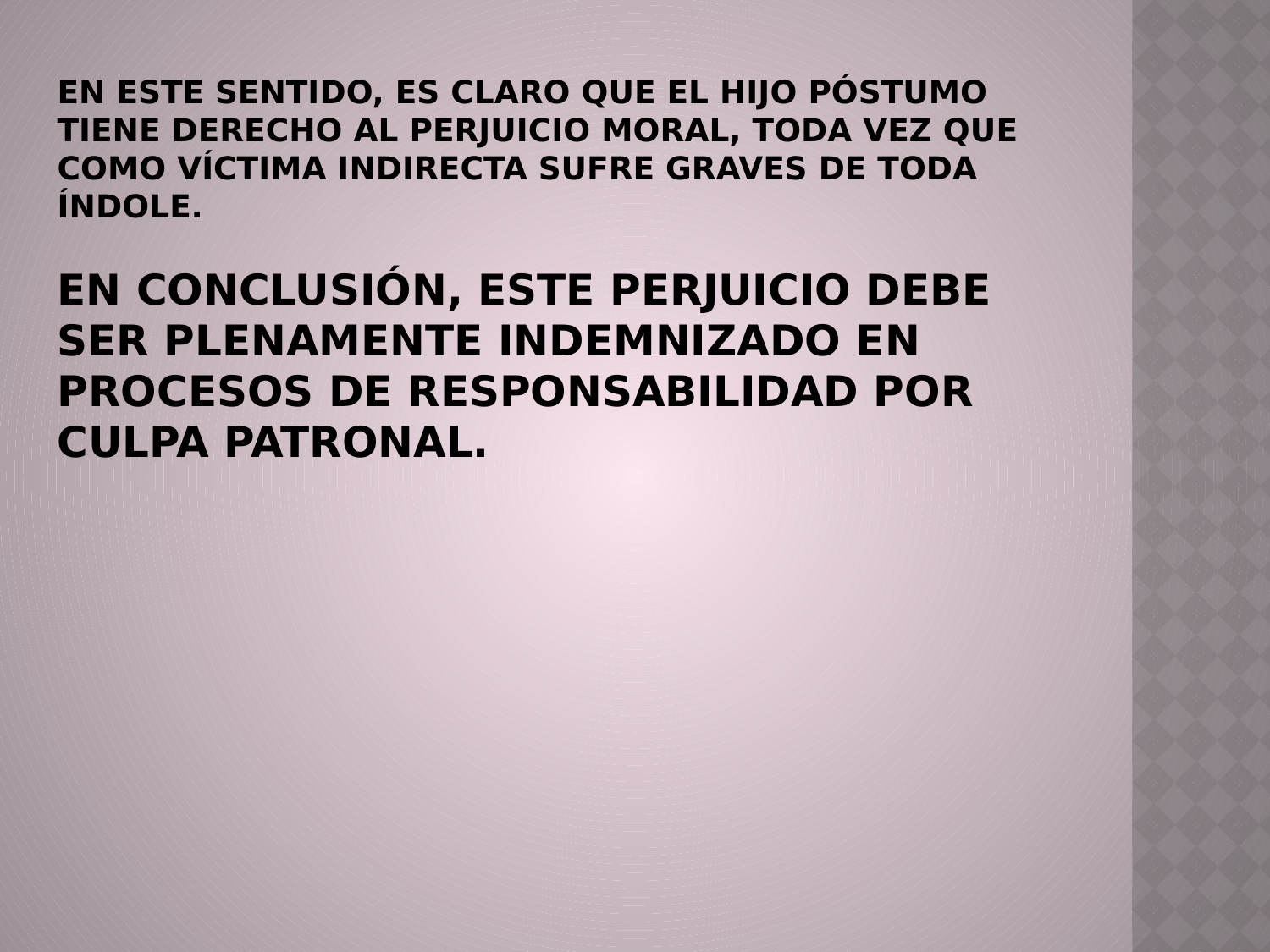

EN ESTE SENTIDO, ES CLARO QUE EL HIJO PÓSTUMO TIENE DERECHO AL PERJUICIO MORAL, TODA VEZ QUE COMO VÍCTIMA INDIRECTA SUFRE GRAVES DE TODA ÍNDOLE.

EN CONCLUSIÓN, ESTE PERJUICIO DEBE SER PLENAMENTE INDEMNIZADO EN PROCESOS DE RESPONSABILIDAD POR CULPA PATRONAL.